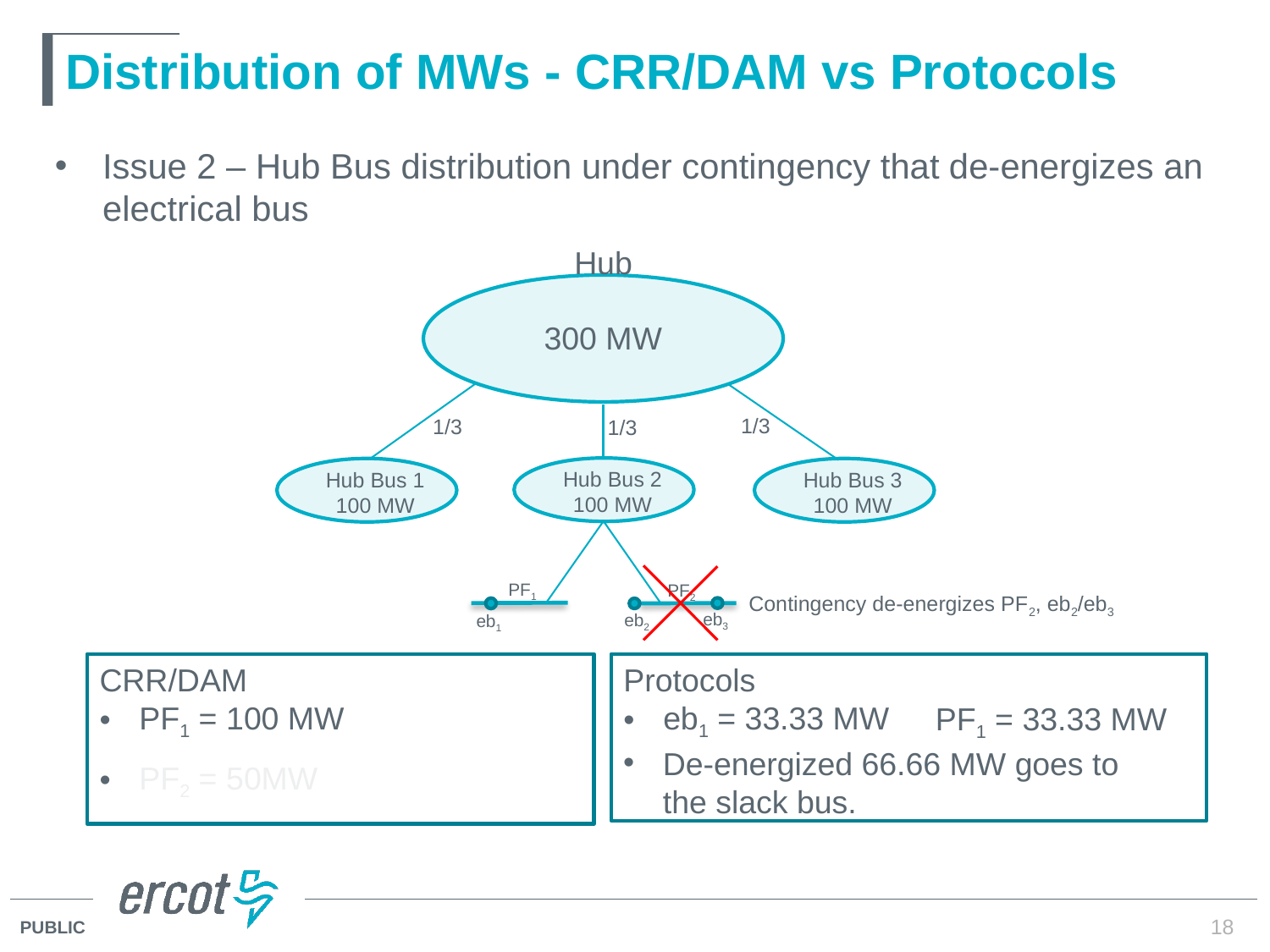

# Distribution of MWs - CRR/DAM vs Protocols
Issue 2 – Hub Bus distribution under contingency that de-energizes an electrical bus
Hub

300 MW
1/3
1/3
1/3

Hub Bus 2
100 MW
Hub Bus 1
100 MW
Hub Bus 3
100 MW
PF1
PF2
Contingency de-energizes PF2, eb2/eb3

eb3
eb2
eb1
CRR/DAM
PF1 = 100 MW

Protocols
eb1 = 33.33 MW

PF1 = 33.33 MW
De-energized 66.66 MW goes to the slack bus.
PF2 = 50MW
18